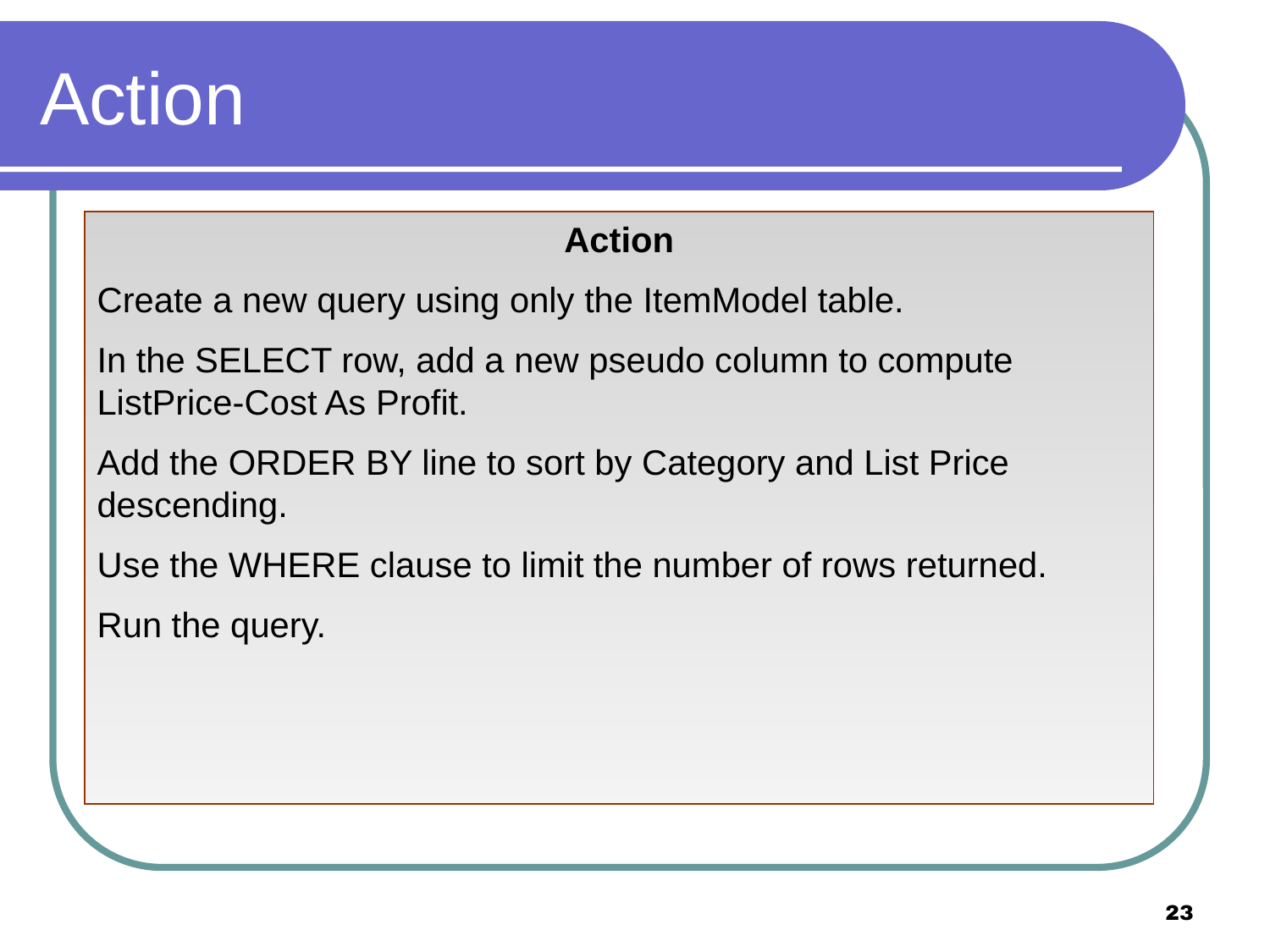

# Action
Action
Create a new query using only the ItemModel table.
In the SELECT row, add a new pseudo column to compute ListPrice-Cost As Profit.
Add the ORDER BY line to sort by Category and List Price descending.
Use the WHERE clause to limit the number of rows returned.
Run the query.
23